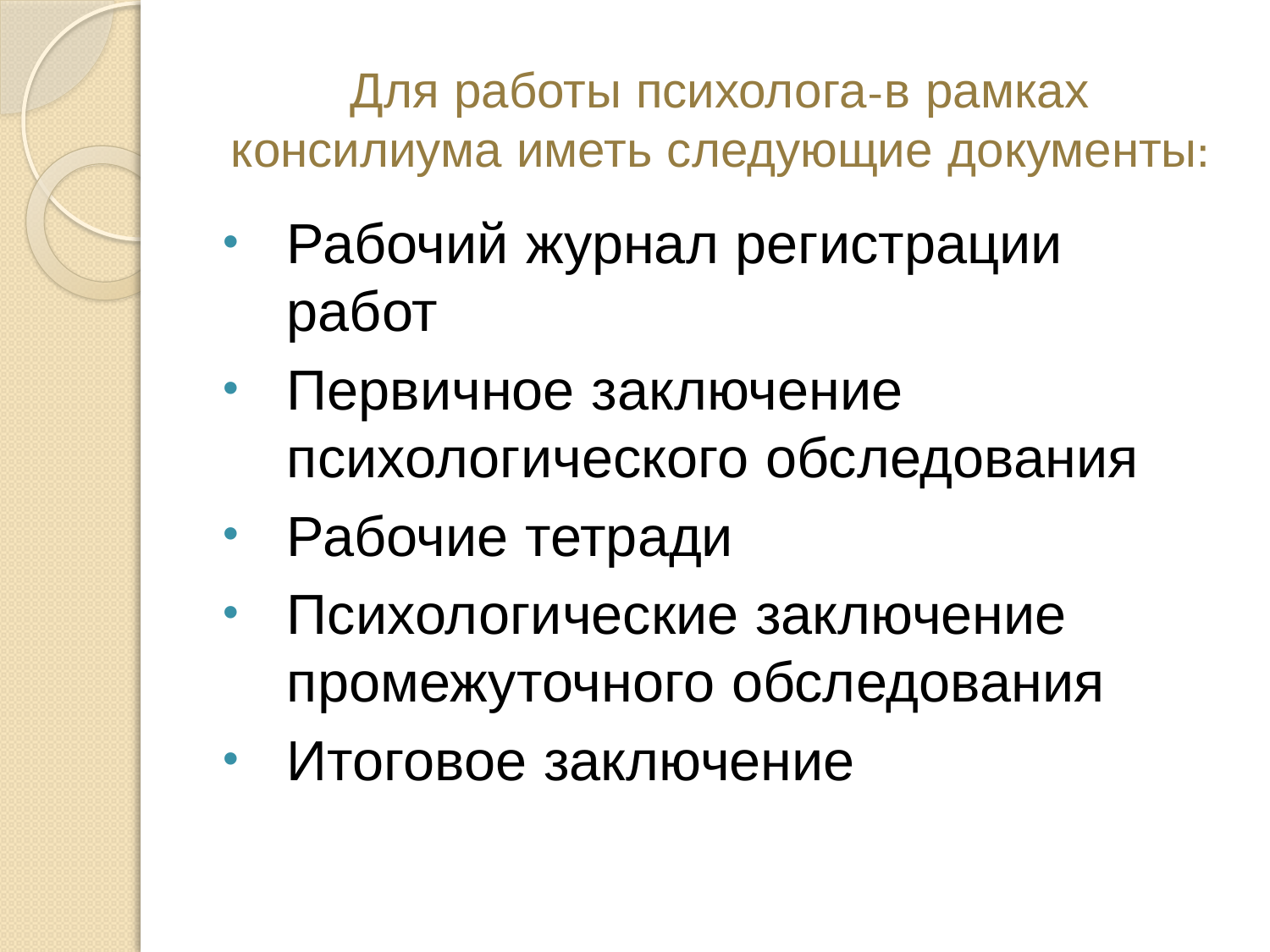

# Для работы психолога-в рамках консилиума иметь следующие документы:
Рабочий журнал регистрации работ
Первичное заключение психологического обследования
Рабочие тетради
Психологические заключение промежуточного обследования
Итоговое заключение